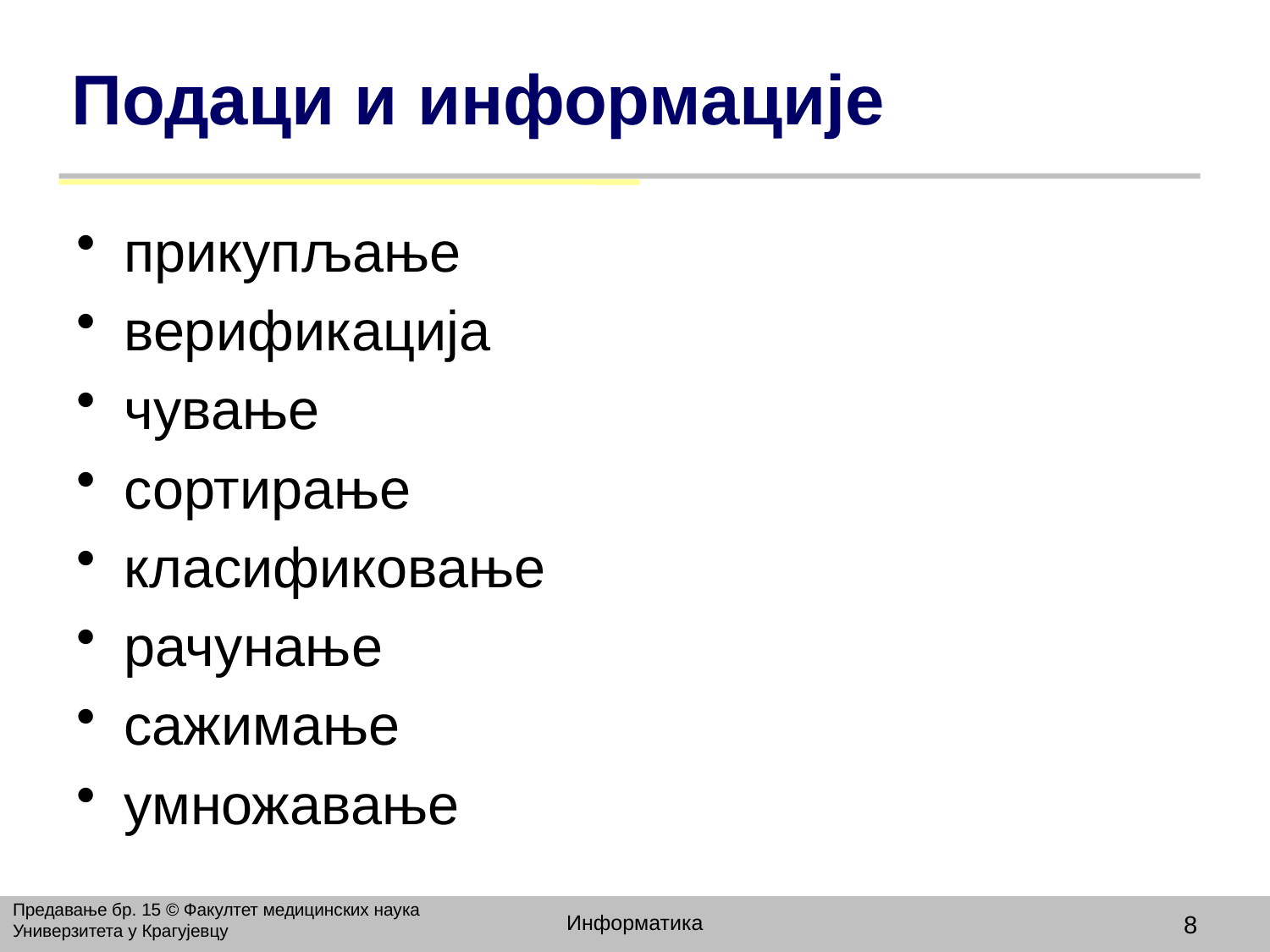

# Подаци и информације
прикупљање
верификација
чување
сортирање
класификовање
рачунање
сажимање
умножавање
Предавање бр. 15 © Факултет медицинских наука Универзитета у Крагујевцу
Информатика
8